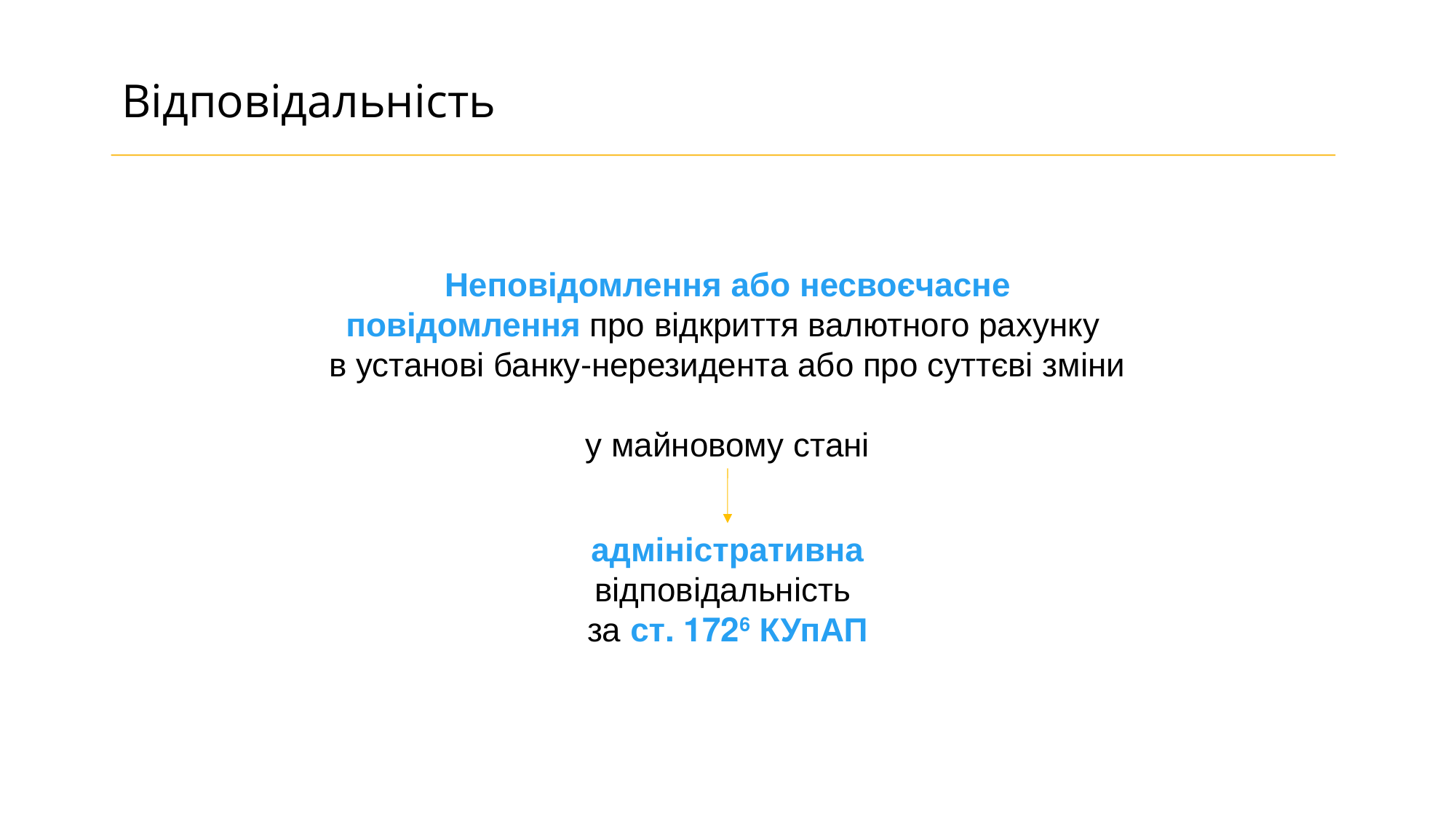

Відповідальність
Неповідомлення або несвоєчасне повідомлення про відкриття валютного рахунку
в установі банку-нерезидента або про суттєві зміни
у майновому стані
адміністративна відповідальність
за ст. 1726 КУпАП